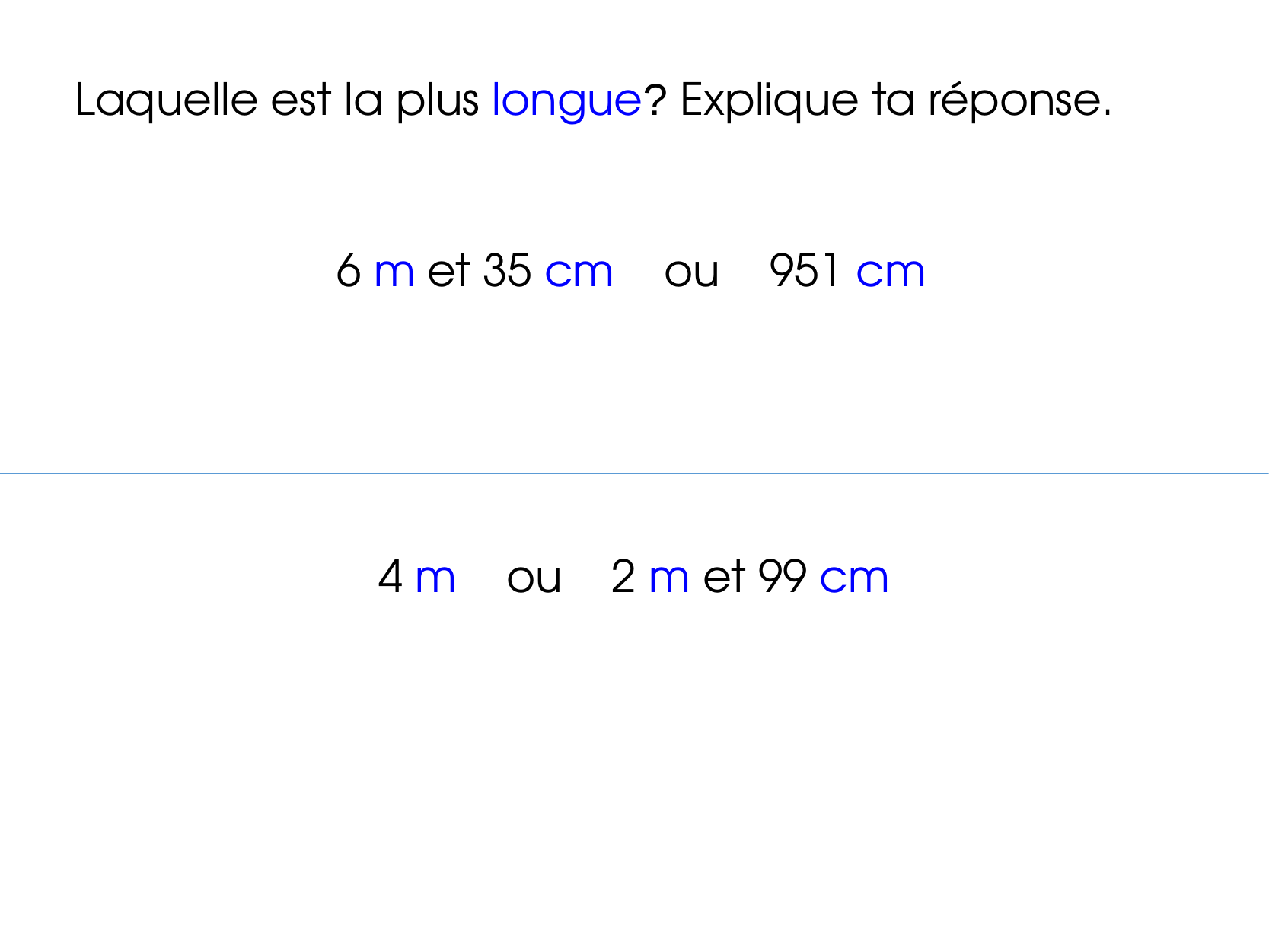

Laquelle est la plus longue? Explique ta réponse.
6 m et 35 cm    ou    951 cm
4 m    ou    2 m et 99 cm